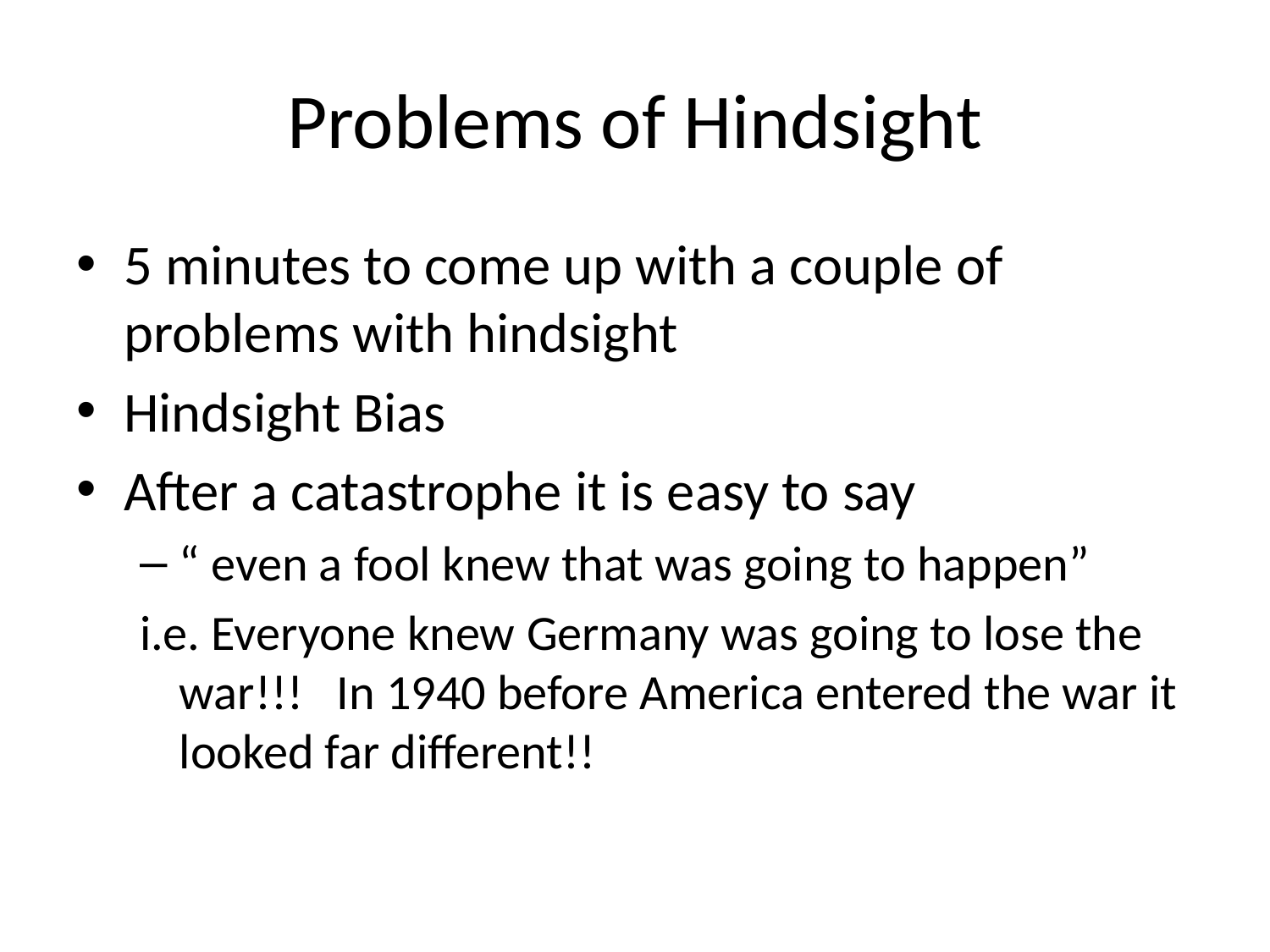

# Problems of Hindsight
5 minutes to come up with a couple of problems with hindsight
Hindsight Bias
After a catastrophe it is easy to say
“ even a fool knew that was going to happen”
i.e. Everyone knew Germany was going to lose the war!!!   In 1940 before America entered the war it looked far different!!